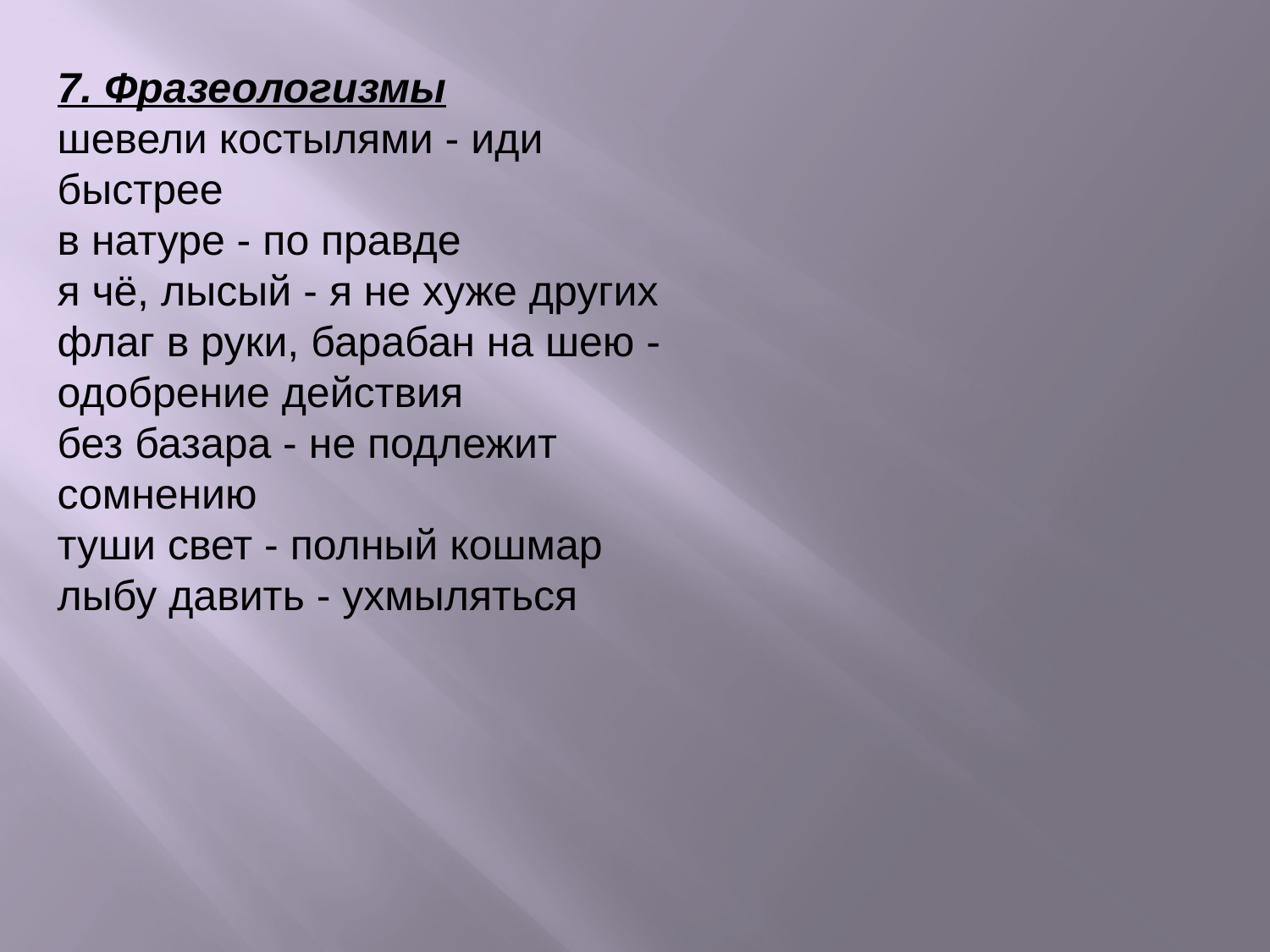

7. Фразеологизмы
шевели костылями - иди быстрее
в натуре - по правде
я чё, лысый - я не хуже других
флаг в руки, барабан на шею - одобрение действия
без базара - не подлежит сомнению
туши свет - полный кошмар
лыбу давить - ухмыляться